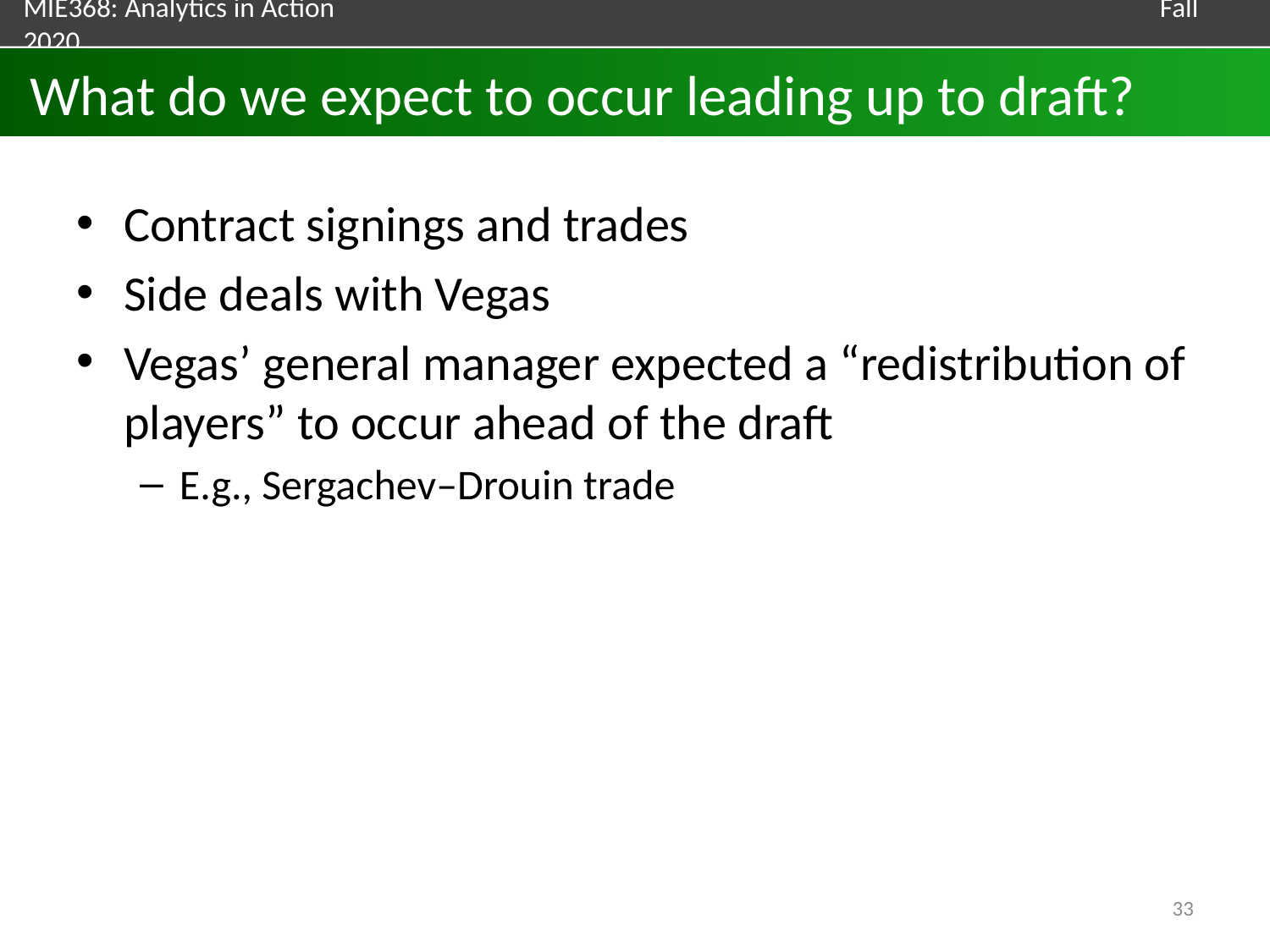

# What do we expect to occur leading up to draft?
Contract signings and trades
Side deals with Vegas
Vegas’ general manager expected a “redistribution of players” to occur ahead of the draft
E.g., Sergachev–Drouin trade
33